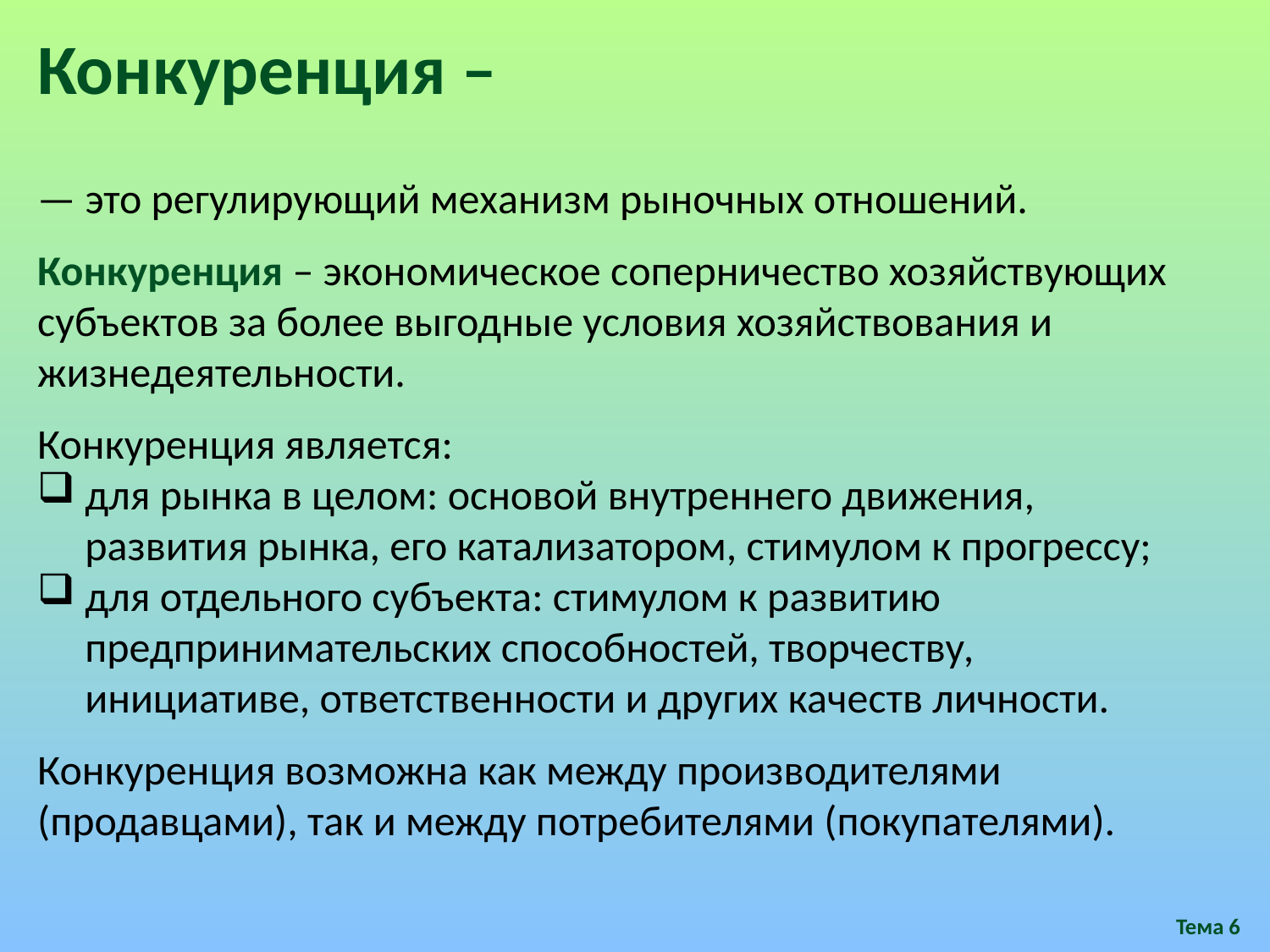

Конкуренция –

— это регулирующий механизм рыночных отношений.

Конкуренция – экономическое соперничество хозяйствующих субъектов за более выгодные условия хозяйствования и жизнедеятельности.

Конкуренция является:
для рынка в целом: основой внутреннего движения, развития рынка, его катализатором, стимулом к прогрессу;
для отдельного субъекта: стимулом к развитию предпринимательских способностей, творчеству, инициативе, ответственности и других качеств личности.

Конкуренция возможна как между производителями (продавцами), так и между потребителями (покупателями).
Тема 6